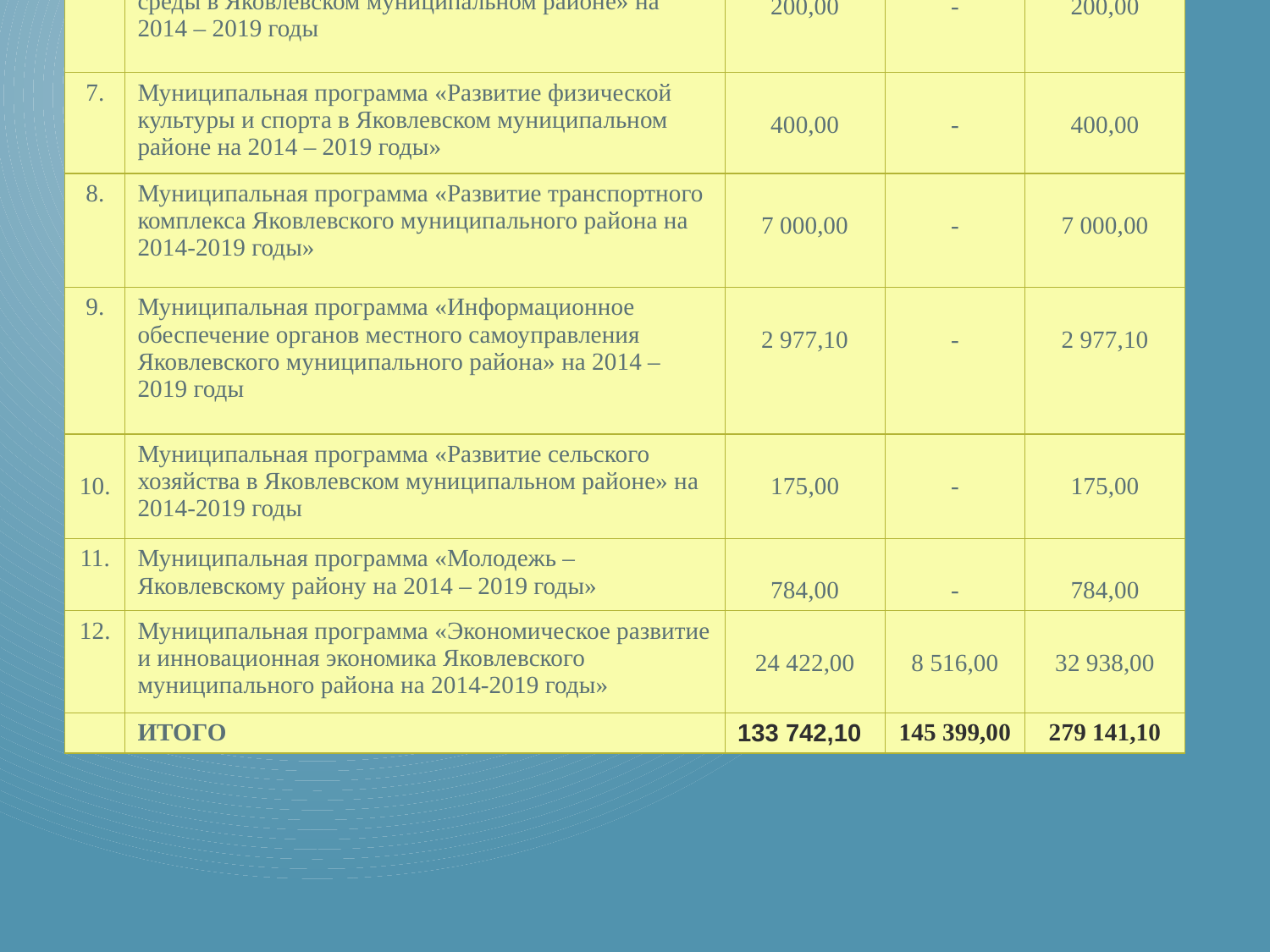

| № | Муниципальные программы | районный бюджет | краевой бюджет | всего, тыс.рублей |
| --- | --- | --- | --- | --- |
| 6. | Муниципальная программа «Охрана окружающей среды в Яковлевском муниципальном районе» на 2014 – 2019 годы | 200,00 | - | 200,00 |
| 7. | Муниципальная программа «Развитие физической культуры и спорта в Яковлевском муниципальном районе на 2014 – 2019 годы» | 400,00 | - | 400,00 |
| 8. | Муниципальная программа «Развитие транспортного комплекса Яковлевского муниципального района на 2014-2019 годы» | 7 000,00 | - | 7 000,00 |
| 9. | Муниципальная программа «Информационное обеспечение органов местного самоуправления Яковлевского муниципального района» на 2014 – 2019 годы | 2 977,10 | - | 2 977,10 |
| 10. | Муниципальная программа «Развитие сельского хозяйства в Яковлевском муниципальном районе» на 2014-2019 годы | 175,00 | - | 175,00 |
| 11. | Муниципальная программа «Молодежь – Яковлевскому району на 2014 – 2019 годы» | 784,00 | - | 784,00 |
| 12. | Муниципальная программа «Экономическое развитие и инновационная экономика Яковлевского муниципального района на 2014-2019 годы» | 24 422,00 | 8 516,00 | 32 938,00 |
|  | ИТОГО | 133 742,10 | 145 399,00 | 279 141,10 |
#